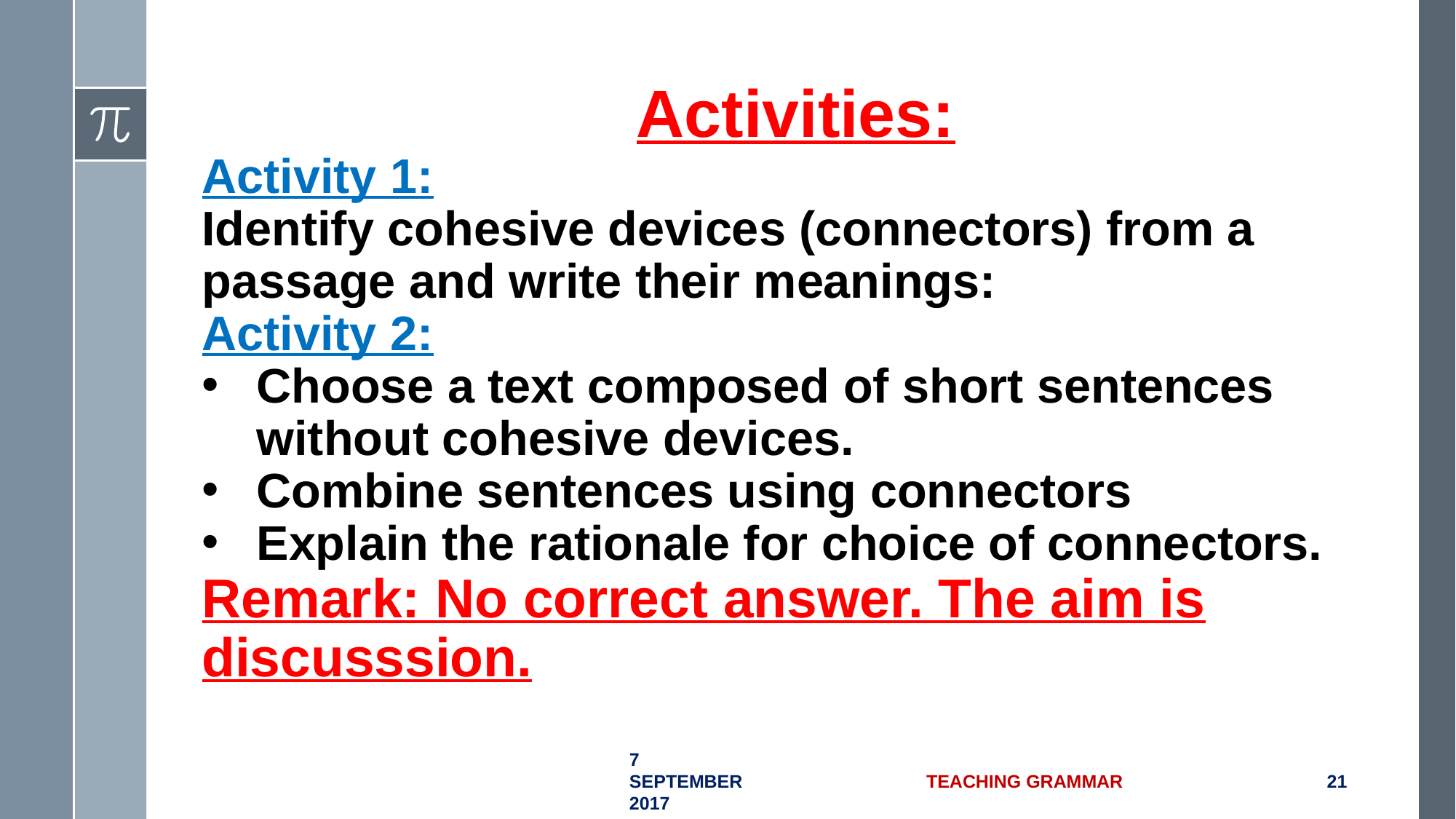

Activities:
Activity 1:
Identify cohesive devices (connectors) from a passage and write their meanings:
Activity 2:
Choose a text composed of short sentences without cohesive devices.
Combine sentences using connectors
Explain the rationale for choice of connectors.
Remark: No correct answer. The aim is discusssion.

7 September 2017
Teaching Grammar
21